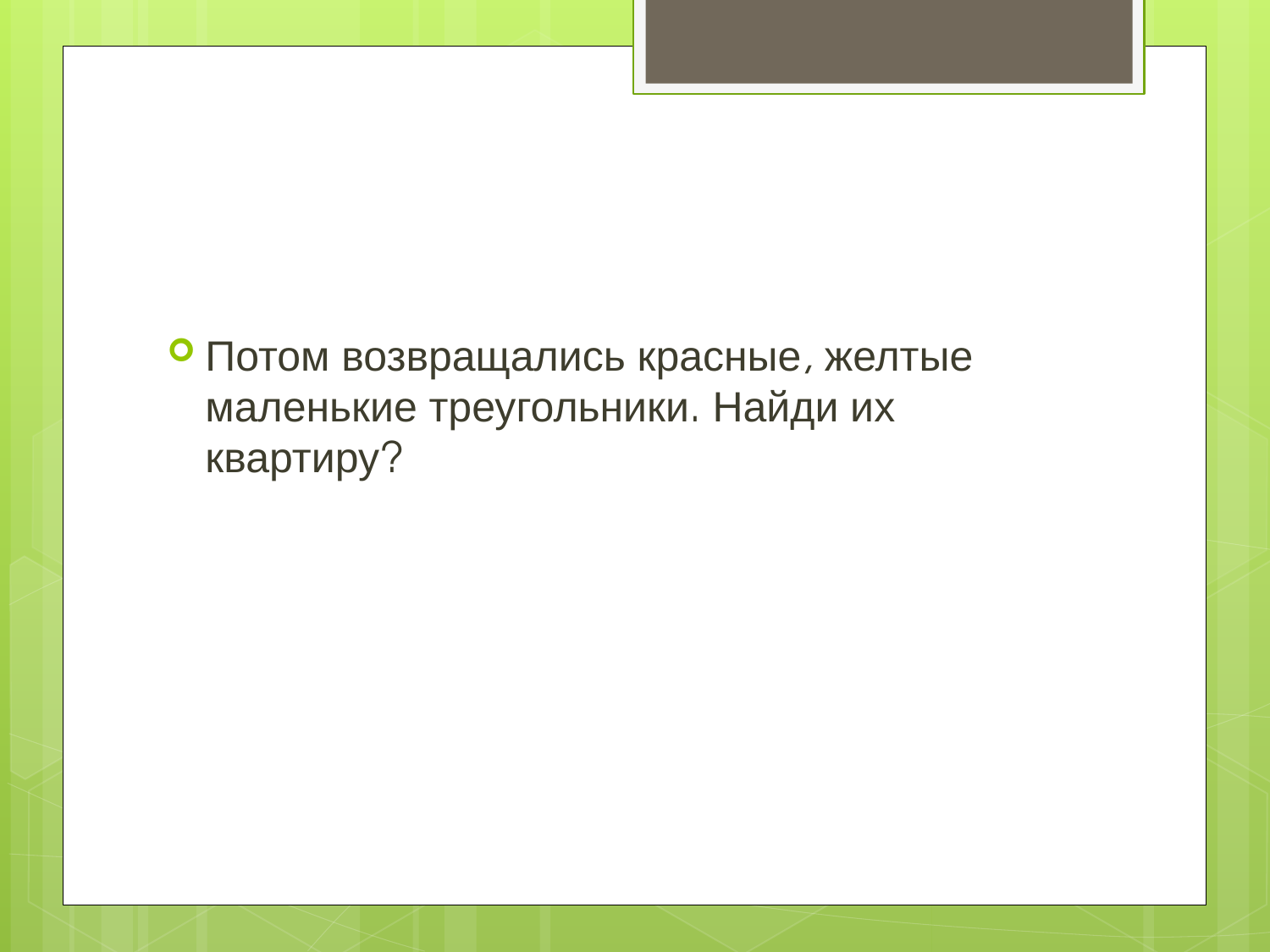

#
Потом возвращались красные, желтые маленькие треугольники. Найди их квартиру?